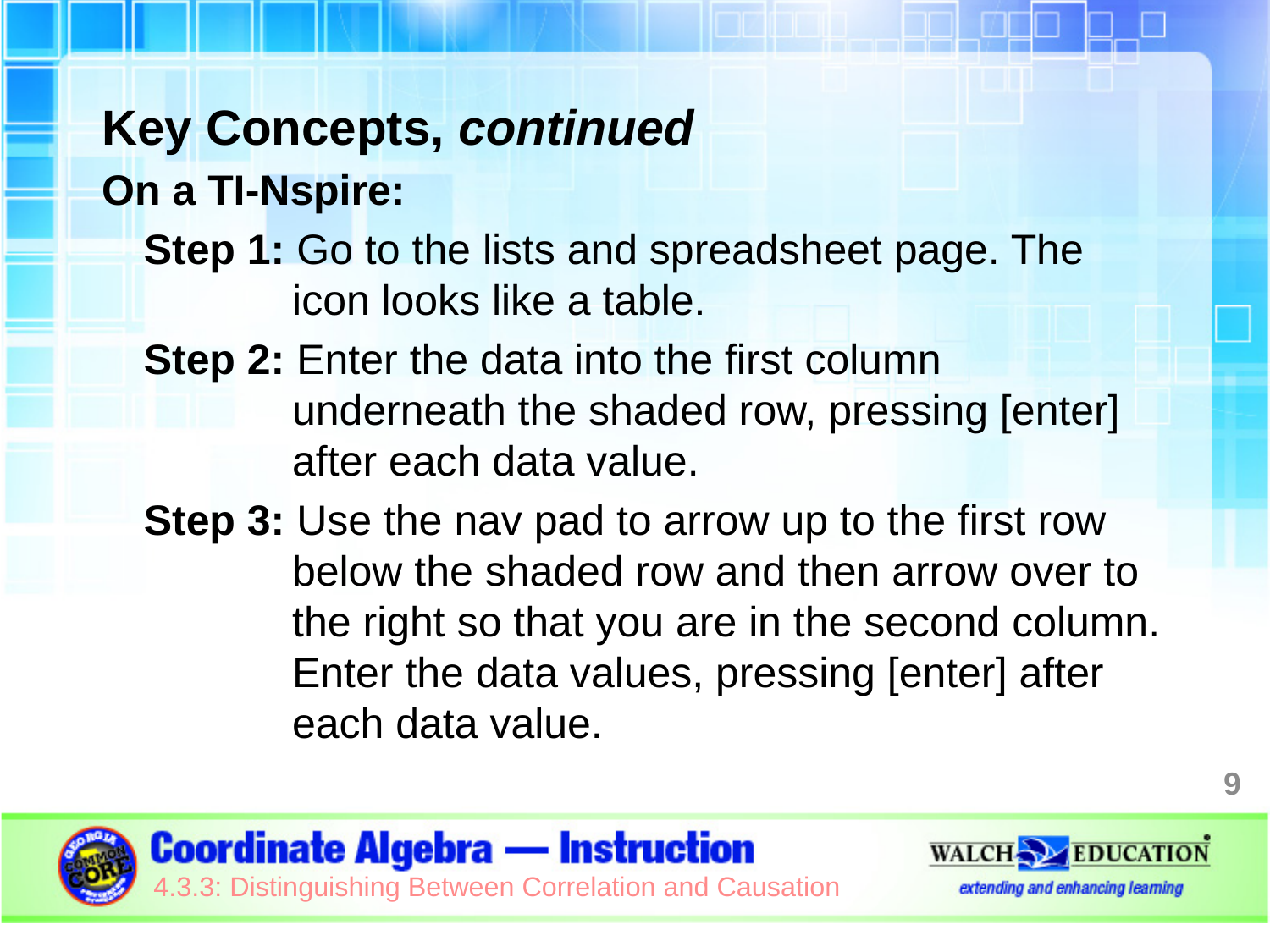

Key Concepts, continued
On a TI-Nspire:
Step 1: Go to the lists and spreadsheet page. The icon looks like a table.
Step 2: Enter the data into the first column underneath the shaded row, pressing [enter] after each data value.
Step 3: Use the nav pad to arrow up to the first row below the shaded row and then arrow over to the right so that you are in the second column. Enter the data values, pressing [enter] after each data value.

9
4.3.3: Distinguishing Between Correlation and Causation